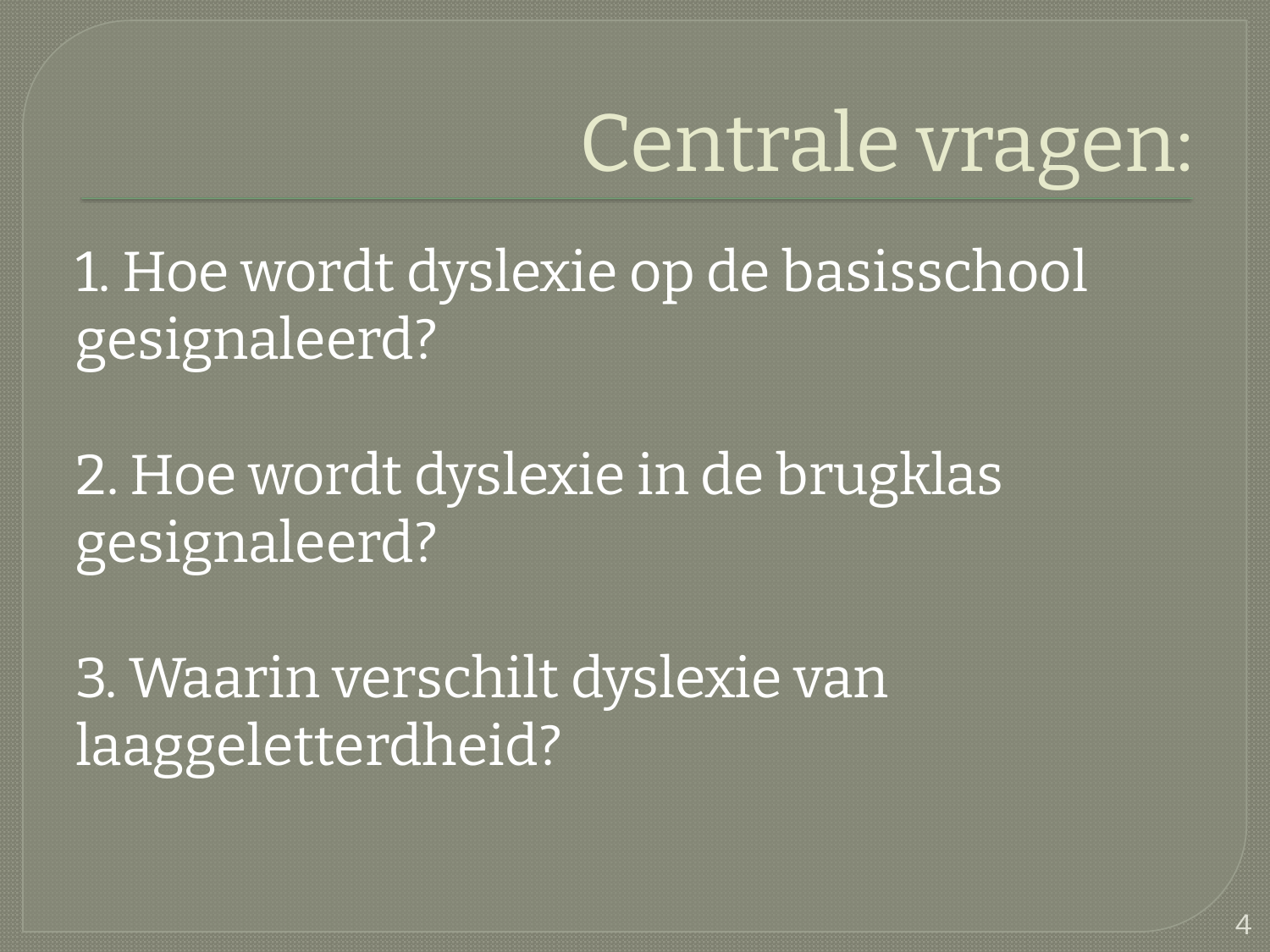

# Centrale vragen:
1. Hoe wordt dyslexie op de basisschool gesignaleerd?

2. Hoe wordt dyslexie in de brugklas gesignaleerd?

3. Waarin verschilt dyslexie van laaggeletterdheid?

4